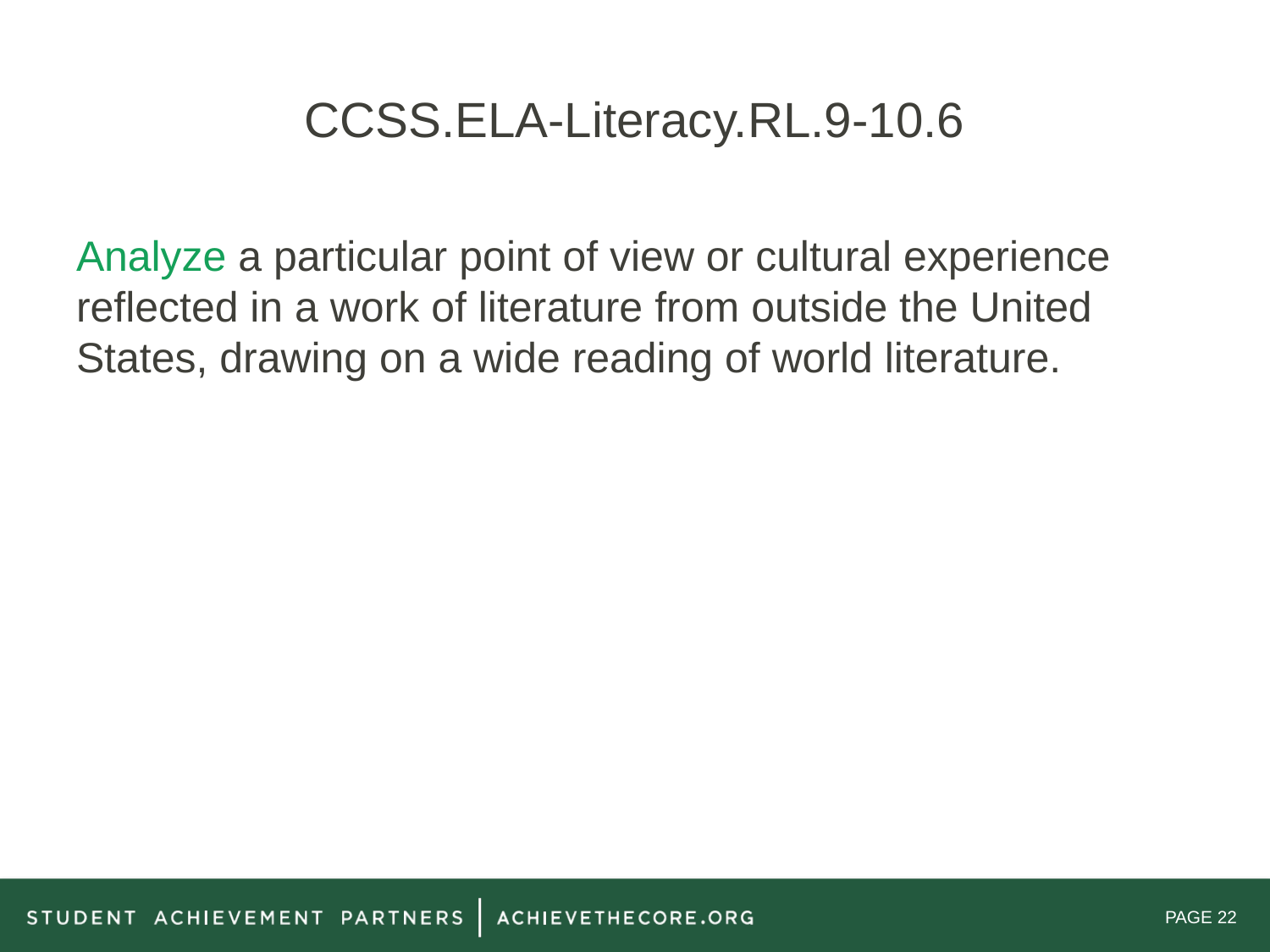

# CCSS.ELA-Literacy.RL.9-10.6
Analyze a particular point of view or cultural experience reflected in a work of literature from outside the United States, drawing on a wide reading of world literature.